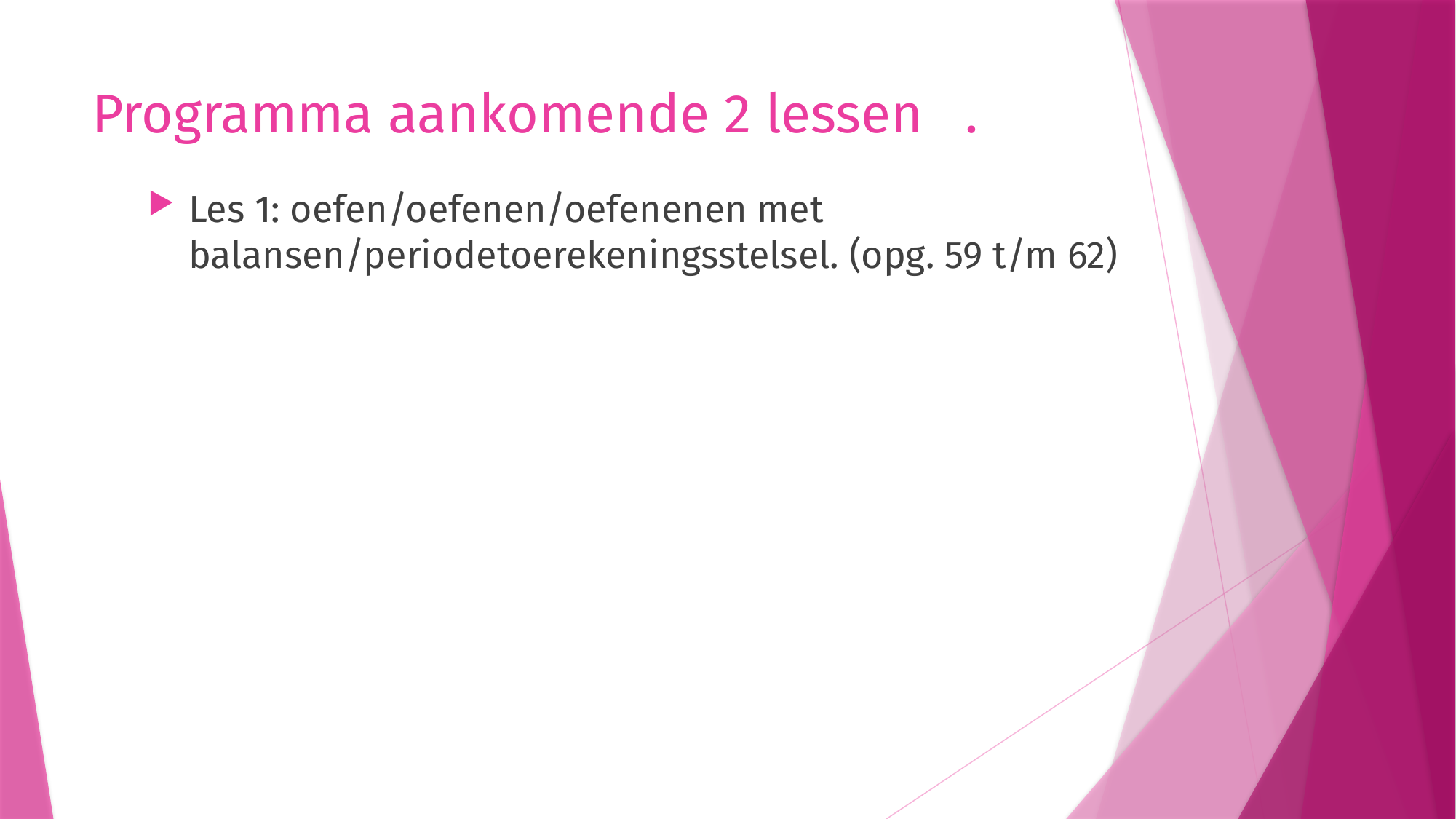

# Programma aankomende 2 lessen	.
Les 1: oefen/oefenen/oefenenen met balansen/periodetoerekeningsstelsel. (opg. 59 t/m 62)